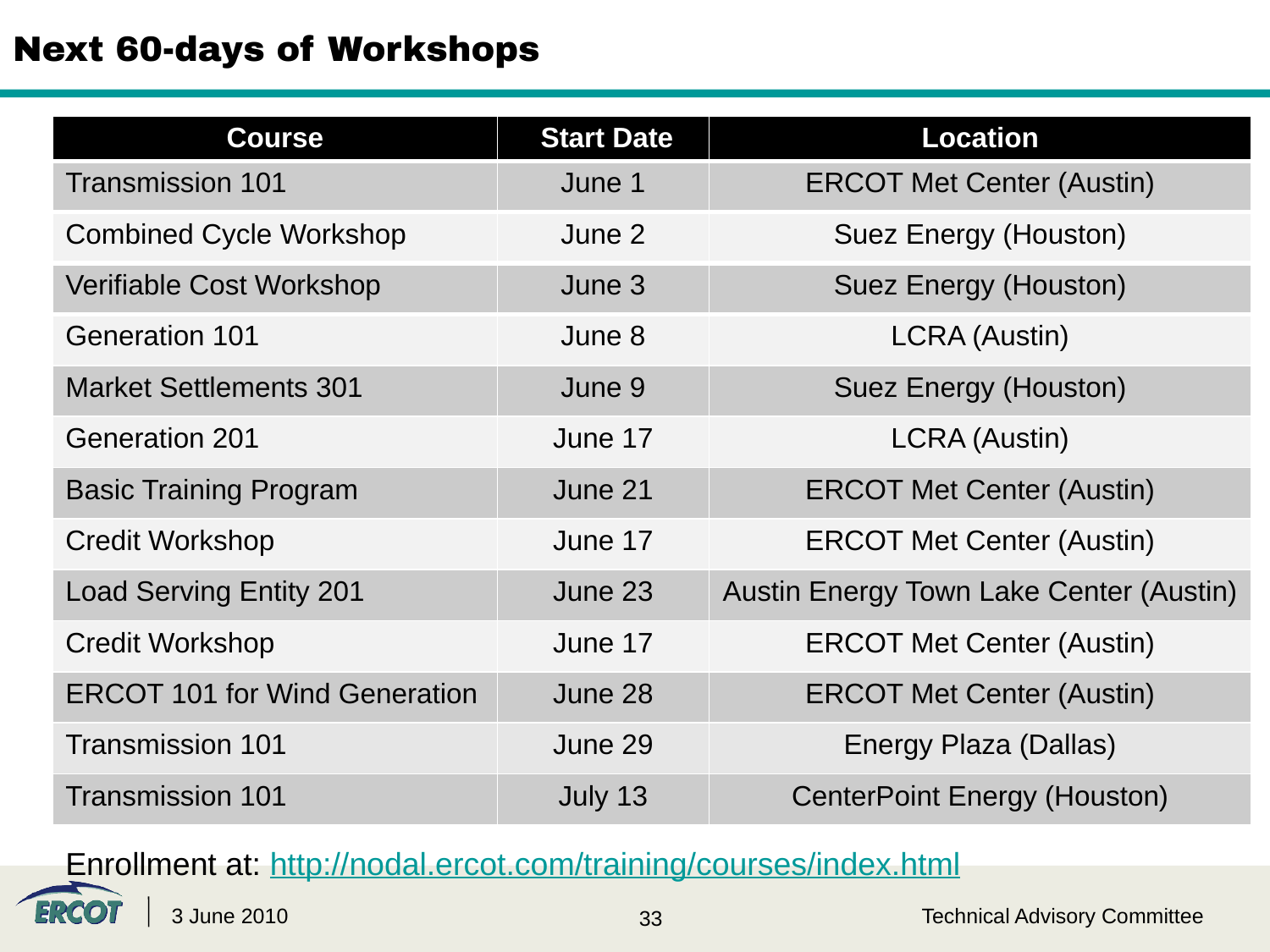

# Next 60-days of Workshops
| Course | Start Date | Location |
| --- | --- | --- |
| Transmission 101 | June 1 | ERCOT Met Center (Austin) |
| Combined Cycle Workshop | June 2 | Suez Energy (Houston) |
| Verifiable Cost Workshop | June 3 | Suez Energy (Houston) |
| Generation 101 | June 8 | LCRA (Austin) |
| Market Settlements 301 | June 9 | Suez Energy (Houston) |
| Generation 201 | June 17 | LCRA (Austin) |
| Basic Training Program | June 21 | ERCOT Met Center (Austin) |
| Credit Workshop | June 17 | ERCOT Met Center (Austin) |
| Load Serving Entity 201 | June 23 | Austin Energy Town Lake Center (Austin) |
| Credit Workshop | June 17 | ERCOT Met Center (Austin) |
| ERCOT 101 for Wind Generation | June 28 | ERCOT Met Center (Austin) |
| Transmission 101 | June 29 | Energy Plaza (Dallas) |
| Transmission 101 | July 13 | CenterPoint Energy (Houston) |
Enrollment at: http://nodal.ercot.com/training/courses/index.html
3 June 2010
Technical Advisory Committee